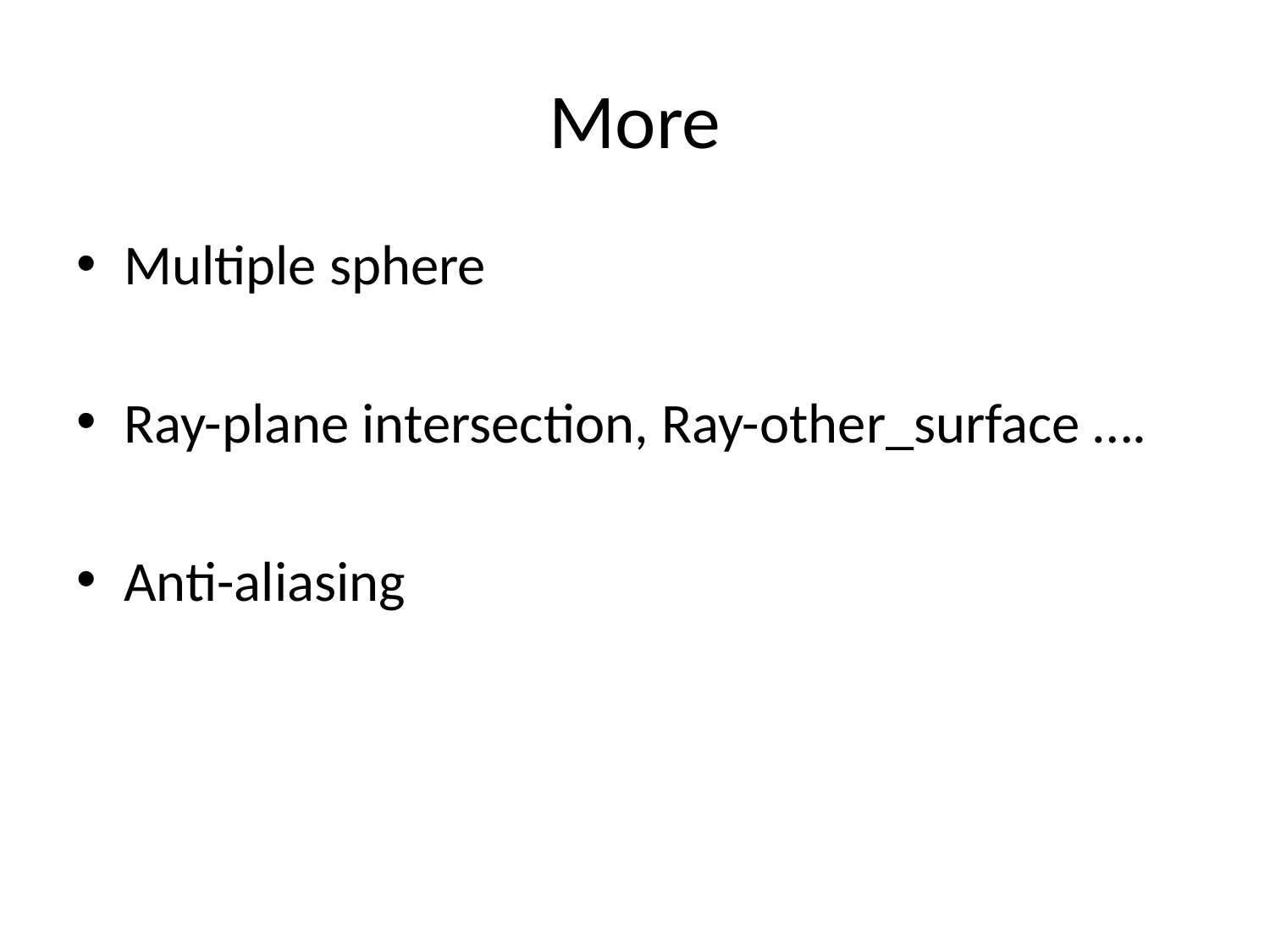

# More
Multiple sphere

Ray-plane intersection, Ray-other_surface ….

Anti-aliasing